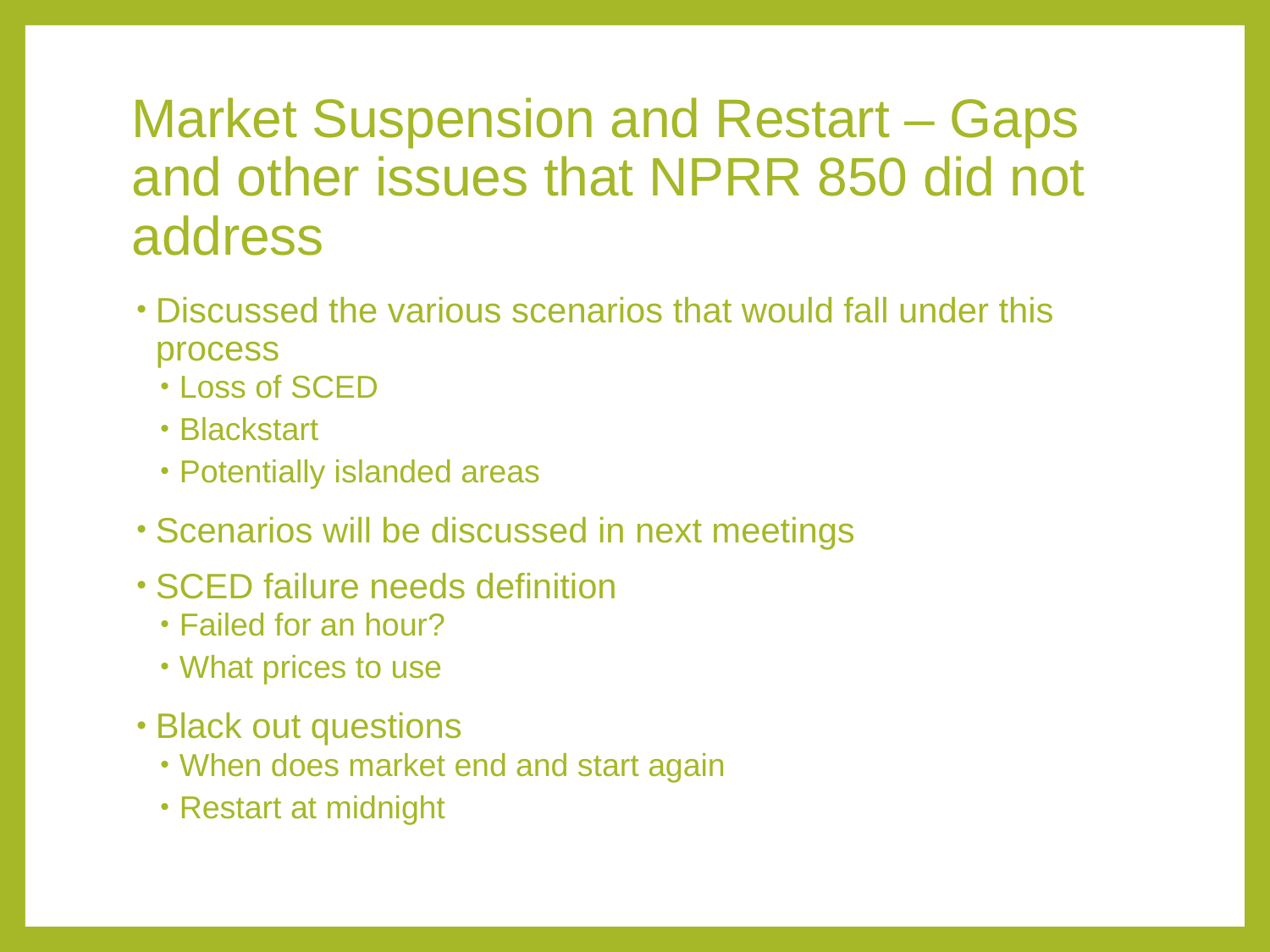

# Market Suspension and Restart – Gaps and other issues that NPRR 850 did not address
Discussed the various scenarios that would fall under this process
Loss of SCED
Blackstart
Potentially islanded areas
Scenarios will be discussed in next meetings
SCED failure needs definition
Failed for an hour?
What prices to use
Black out questions
When does market end and start again
Restart at midnight